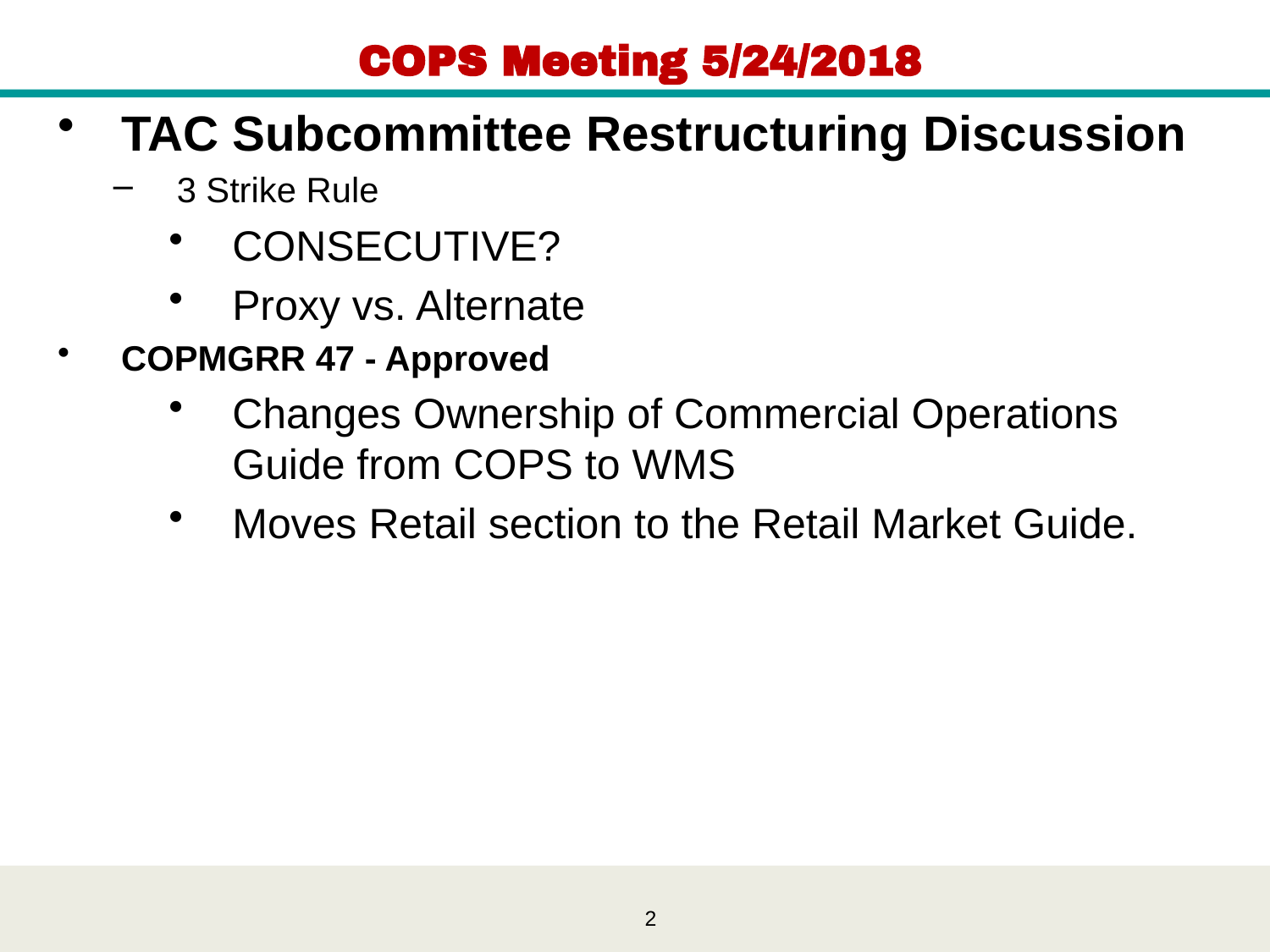

# COPS Meeting 5/24/2018
TAC Subcommittee Restructuring Discussion
3 Strike Rule
CONSECUTIVE?
Proxy vs. Alternate
COPMGRR 47 - Approved
Changes Ownership of Commercial Operations Guide from COPS to WMS
Moves Retail section to the Retail Market Guide.